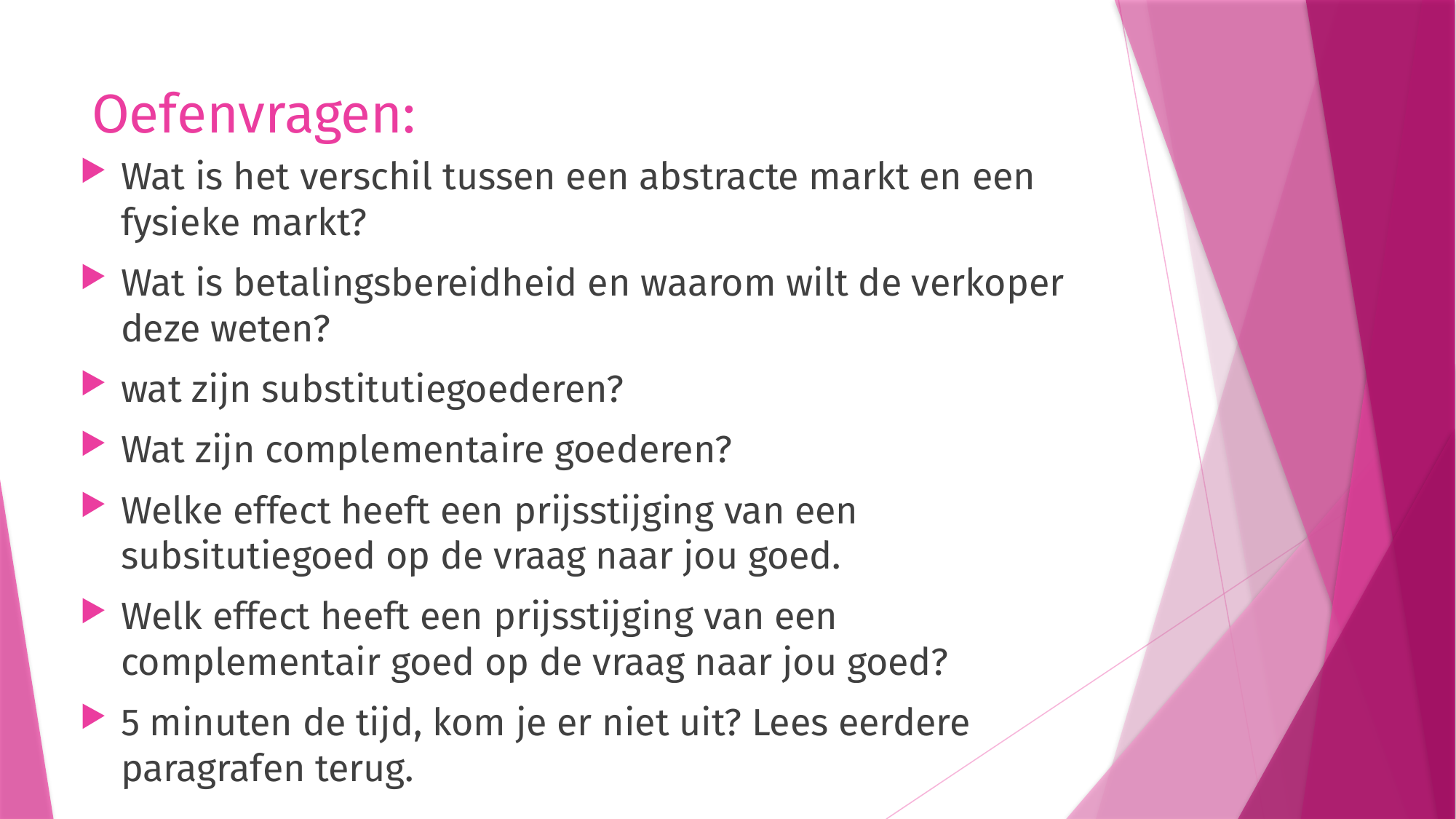

# Oefenvragen:
Wat is het verschil tussen een abstracte markt en een fysieke markt?
Wat is betalingsbereidheid en waarom wilt de verkoper deze weten?
wat zijn substitutiegoederen?
Wat zijn complementaire goederen?
Welke effect heeft een prijsstijging van een subsitutiegoed op de vraag naar jou goed.
Welk effect heeft een prijsstijging van een complementair goed op de vraag naar jou goed?
5 minuten de tijd, kom je er niet uit? Lees eerdere paragrafen terug.